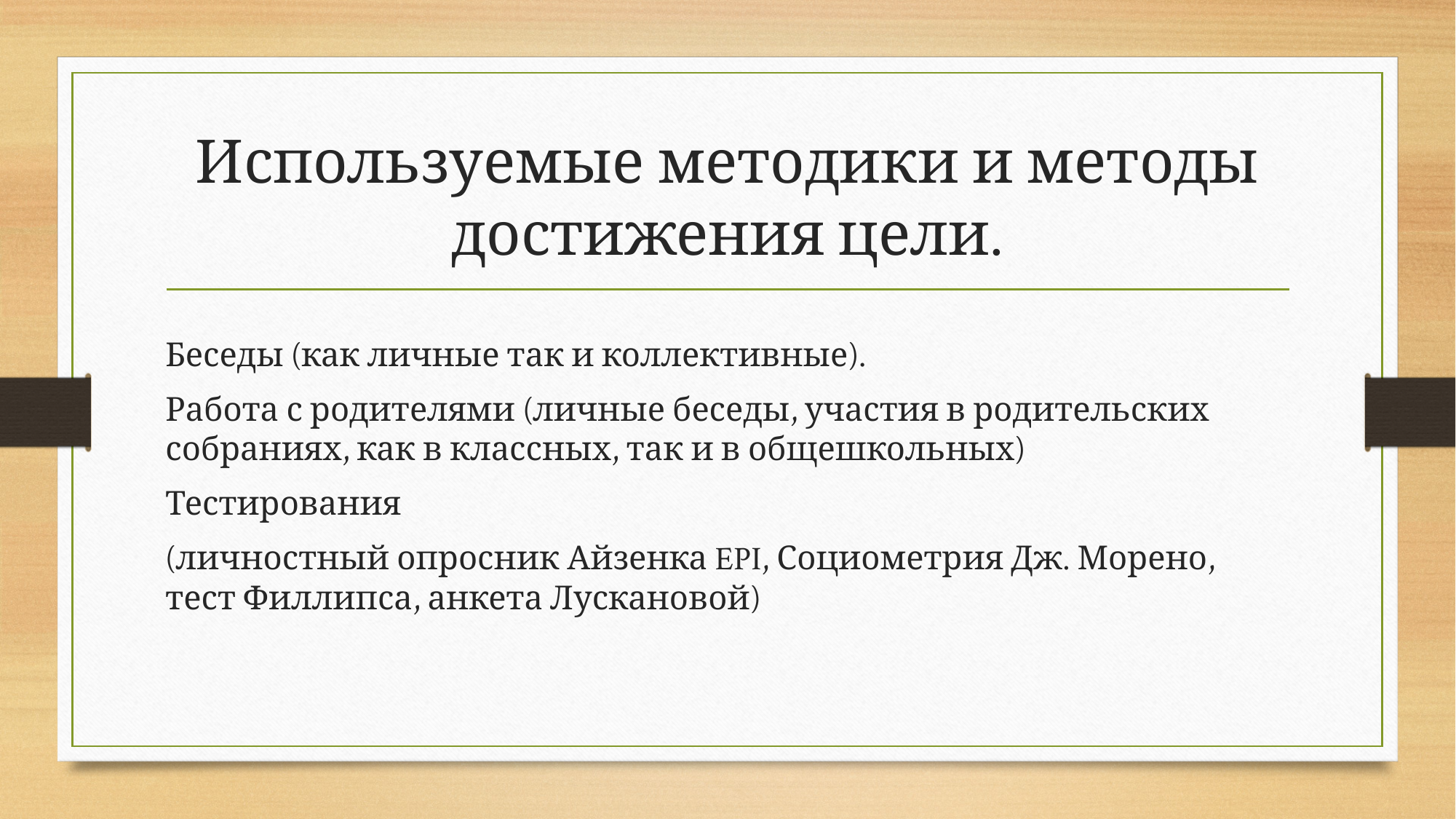

# Используемые методики и методы достижения цели.
Беседы (как личные так и коллективные).
Работа с родителями (личные беседы, участия в родительских собраниях, как в классных, так и в общешкольных)
Тестирования
(личностный опросник Айзенка EPI, Социометрия Дж. Морено,
тест Филлипса, анкета Лускановой)